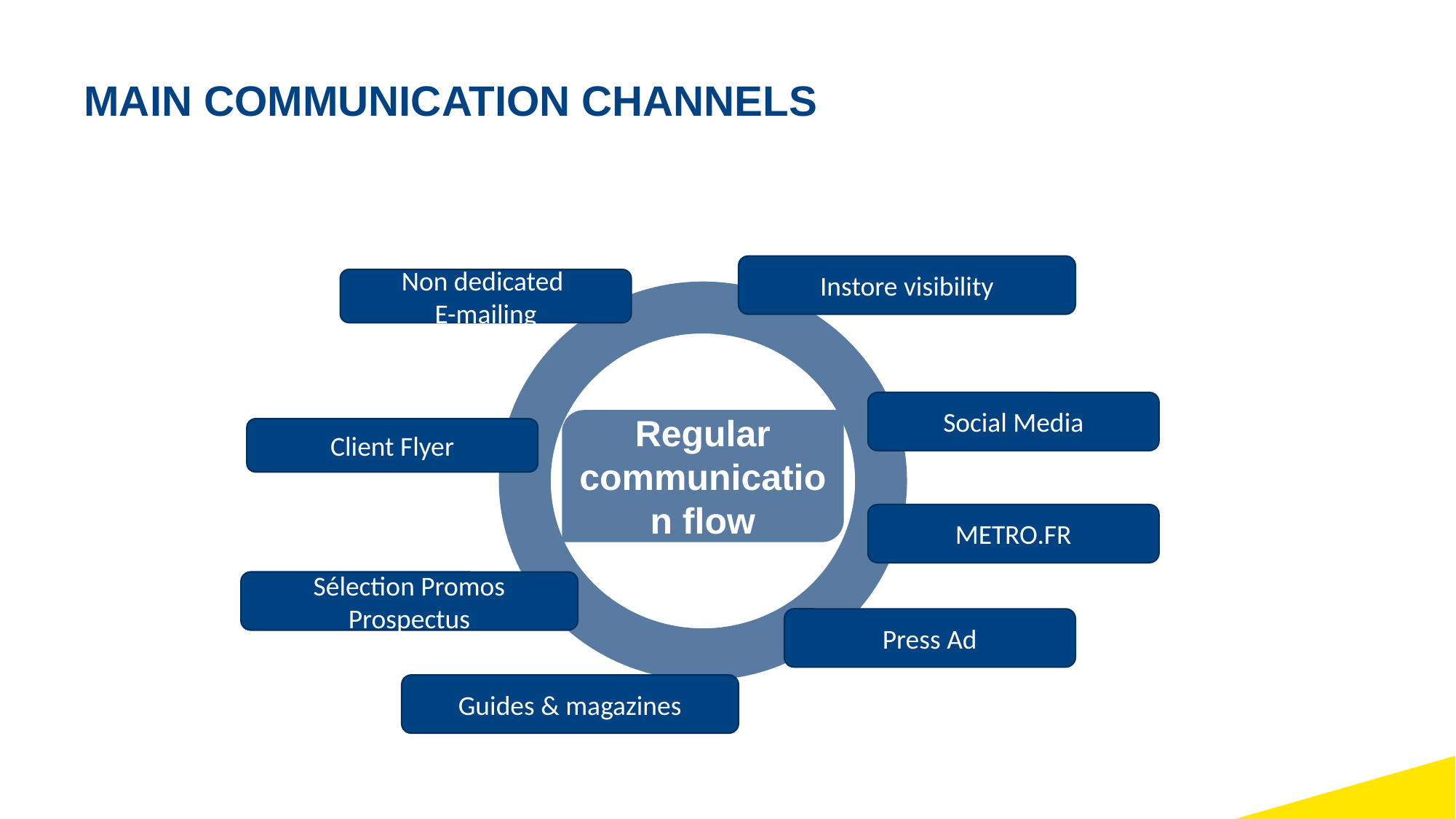

MAIN COMMUNICATION CHANNELS
Instore visibility
Non dedicated
E-mailing

Social Media
Regular communication flow
Client Flyer
METRO.FR
Sélection Promos Prospectus
Press Ad
Guides & magazines